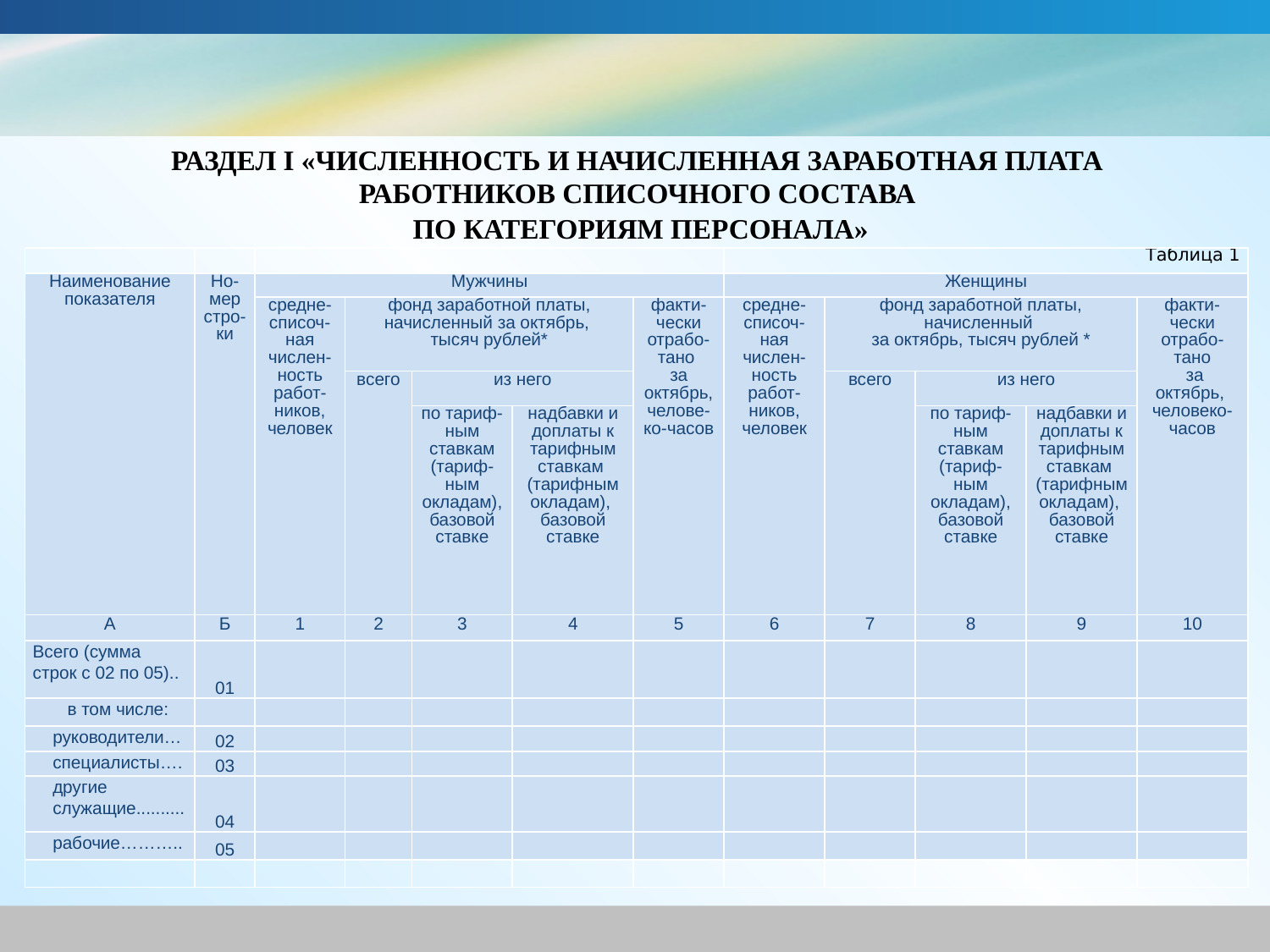

РАЗДЕЛ I «ЧИСЛЕННОСТЬ И НАЧИСЛЕННАЯ ЗАРАБОТНАЯ ПЛАТА
РАБОТНИКОВ СПИСОЧНОГО СОСТАВА
ПО КАТЕГОРИЯМ ПЕРСОНАЛА»
|  |  |  |  |  |  |  | Таблица 1 |  |  |  |  |
| --- | --- | --- | --- | --- | --- | --- | --- | --- | --- | --- | --- |
| Наименование показателя | Но-мер стро-ки | Мужчины |  |  |  |  | Женщины |  |  |  |  |
|  |  | средне- списоч-ная числен-ность работ-ников, человек | фонд заработной платы, начисленный за октябрь, тысяч рублей\* |  |  | факти-чески отрабо-тано за октябрь, челове-ко-часов | средне- списоч-ная числен-ность работ-ников, человек | фонд заработной платы, начисленный за октябрь, тысяч рублей \* |  |  | факти-чески отрабо-тано за октябрь, человеко-часов |
|  |  |  | всего | из него |  |  |  | всего | из него |  |  |
|  |  |  |  | по тариф-ным ставкам (тариф-ным окладам), базовой ставке | надбавки и доплаты к тарифным ставкам (тарифным окладам), базовой ставке |  |  |  | по тариф-ным ставкам (тариф-ным окладам), базовой ставке | надбавки и доплаты к тарифным ставкам (тарифным окладам), базовой ставке |  |
| А | Б | 1 | 2 | 3 | 4 | 5 | 6 | 7 | 8 | 9 | 10 |
| Всего (сумма строк с 02 по 05).. | 01 |  |  |  |  |  |  |  |  |  |  |
| в том числе: |  |  |  |  |  |  |  |  |  |  |  |
| руководители… | 02 |  |  |  |  |  |  |  |  |  |  |
| специалисты…. | 03 |  |  |  |  |  |  |  |  |  |  |
| другие служащие.......... | 04 |  |  |  |  |  |  |  |  |  |  |
| рабочие……….. | 05 |  |  |  |  |  |  |  |  |  |  |
|  |  |  |  |  |  |  |  |  |  |  |  |